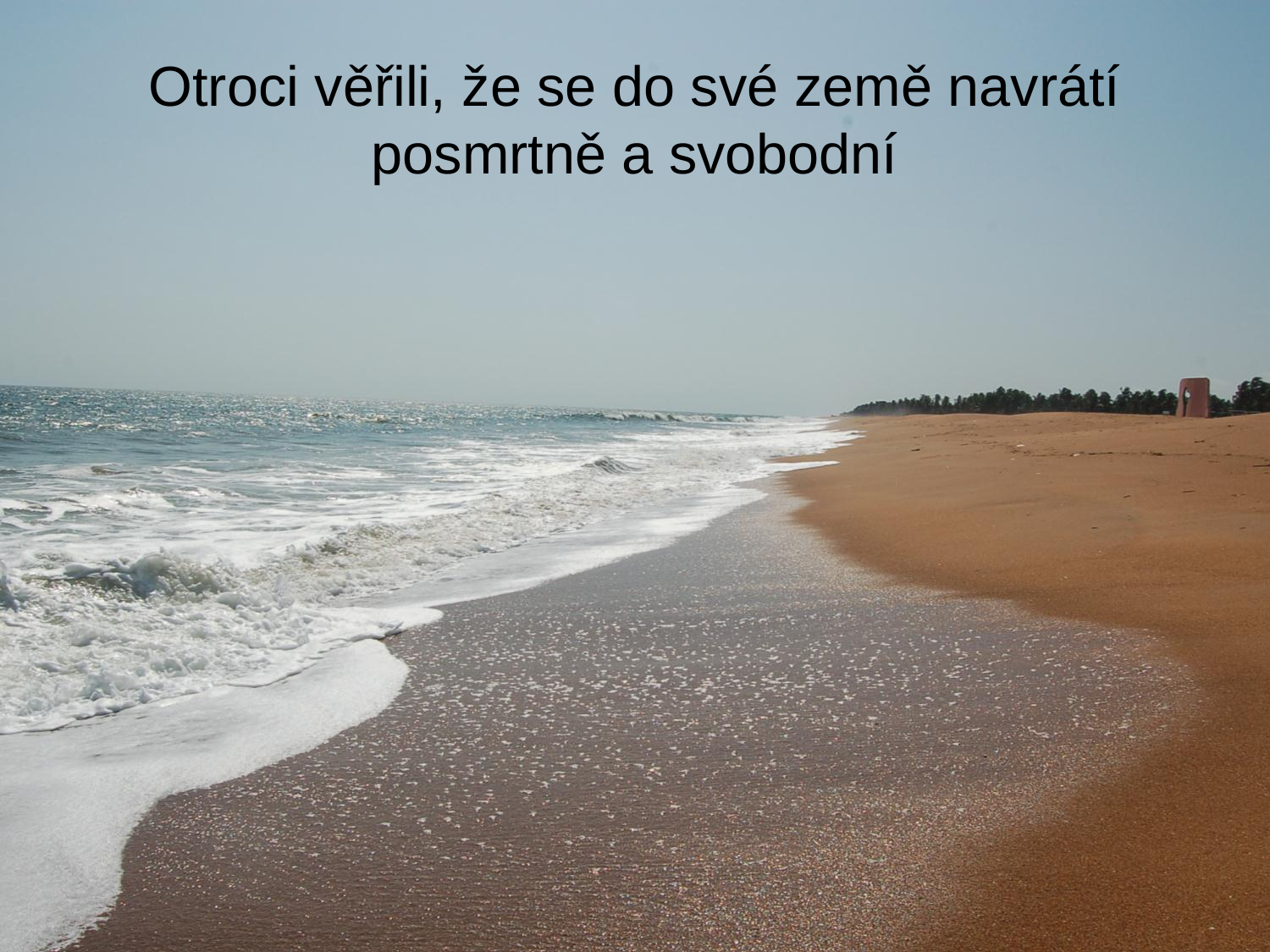

# Otroci věřili, že se do své země navrátí posmrtně a svobodní